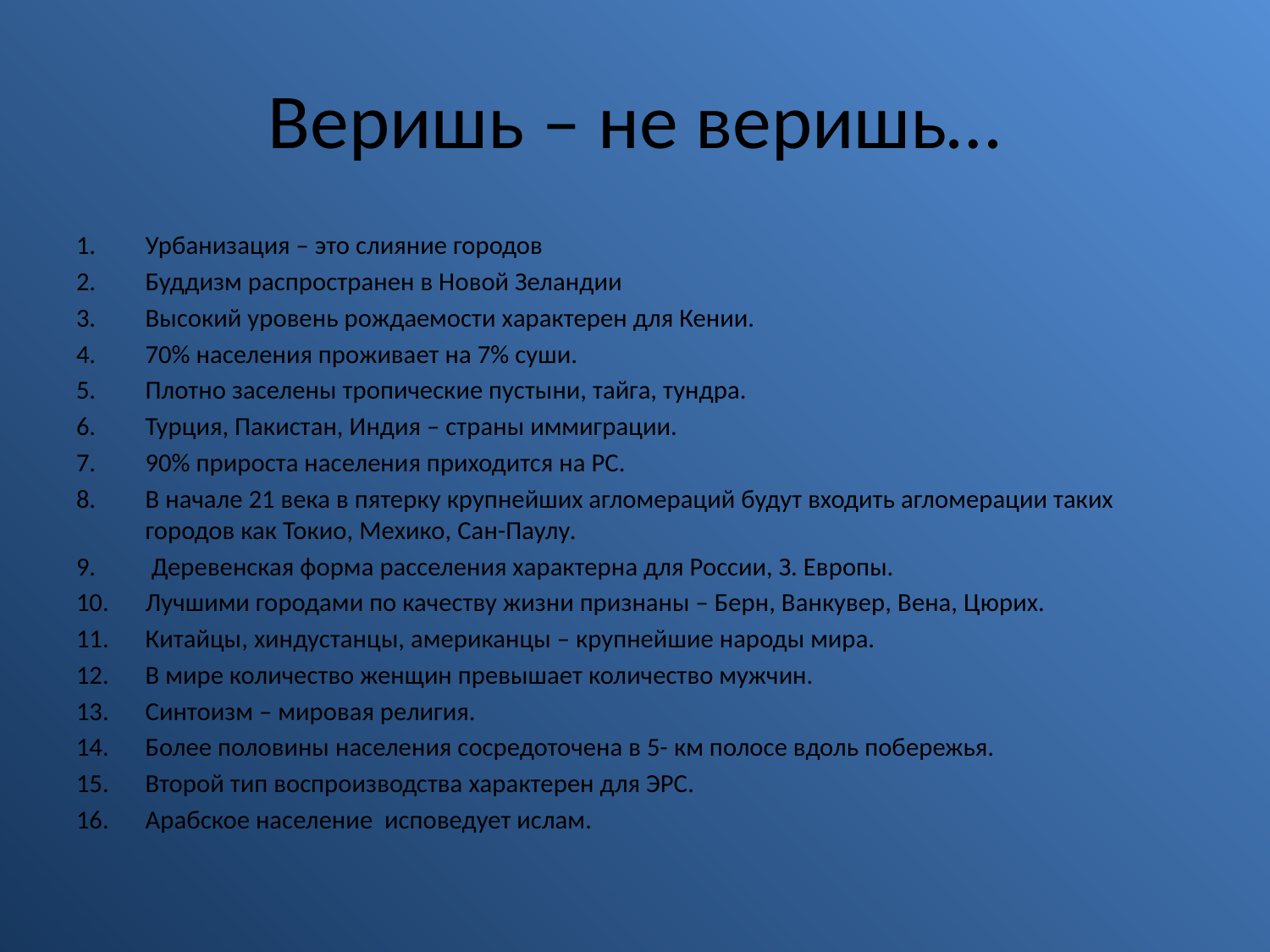

# Веришь – не веришь…
Урбанизация – это слияние городов
Буддизм распространен в Новой Зеландии
Высокий уровень рождаемости характерен для Кении.
70% населения проживает на 7% суши.
Плотно заселены тропические пустыни, тайга, тундра.
Турция, Пакистан, Индия – страны иммиграции.
90% прироста населения приходится на РС.
В начале 21 века в пятерку крупнейших агломераций будут входить агломерации таких городов как Токио, Мехико, Сан-Паулу.
 Деревенская форма расселения характерна для России, З. Европы.
Лучшими городами по качеству жизни признаны – Берн, Ванкувер, Вена, Цюрих.
Китайцы, хиндустанцы, американцы – крупнейшие народы мира.
В мире количество женщин превышает количество мужчин.
Синтоизм – мировая религия.
Более половины населения сосредоточена в 5- км полосе вдоль побережья.
Второй тип воспроизводства характерен для ЭРС.
Арабское население  исповедует ислам.